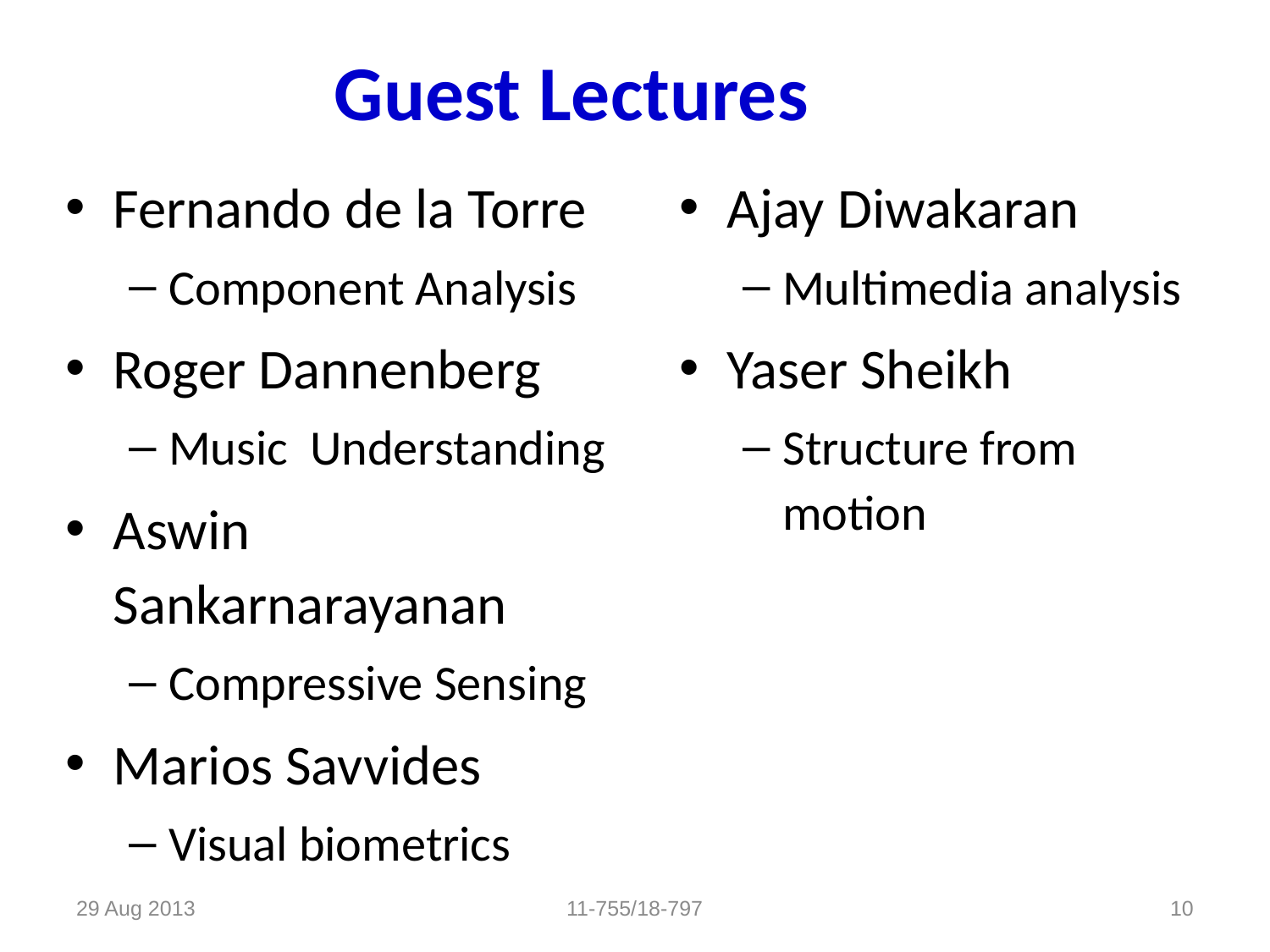

Guest Lectures
Fernando de la Torre
Component Analysis
Roger Dannenberg
Music  Understanding
Aswin Sankarnarayanan
Compressive Sensing
Marios Savvides
Visual biometrics
Ajay Diwakaran
Multimedia analysis
Yaser Sheikh
Structure from motion
29 Aug 2013
11-755/18-797
10